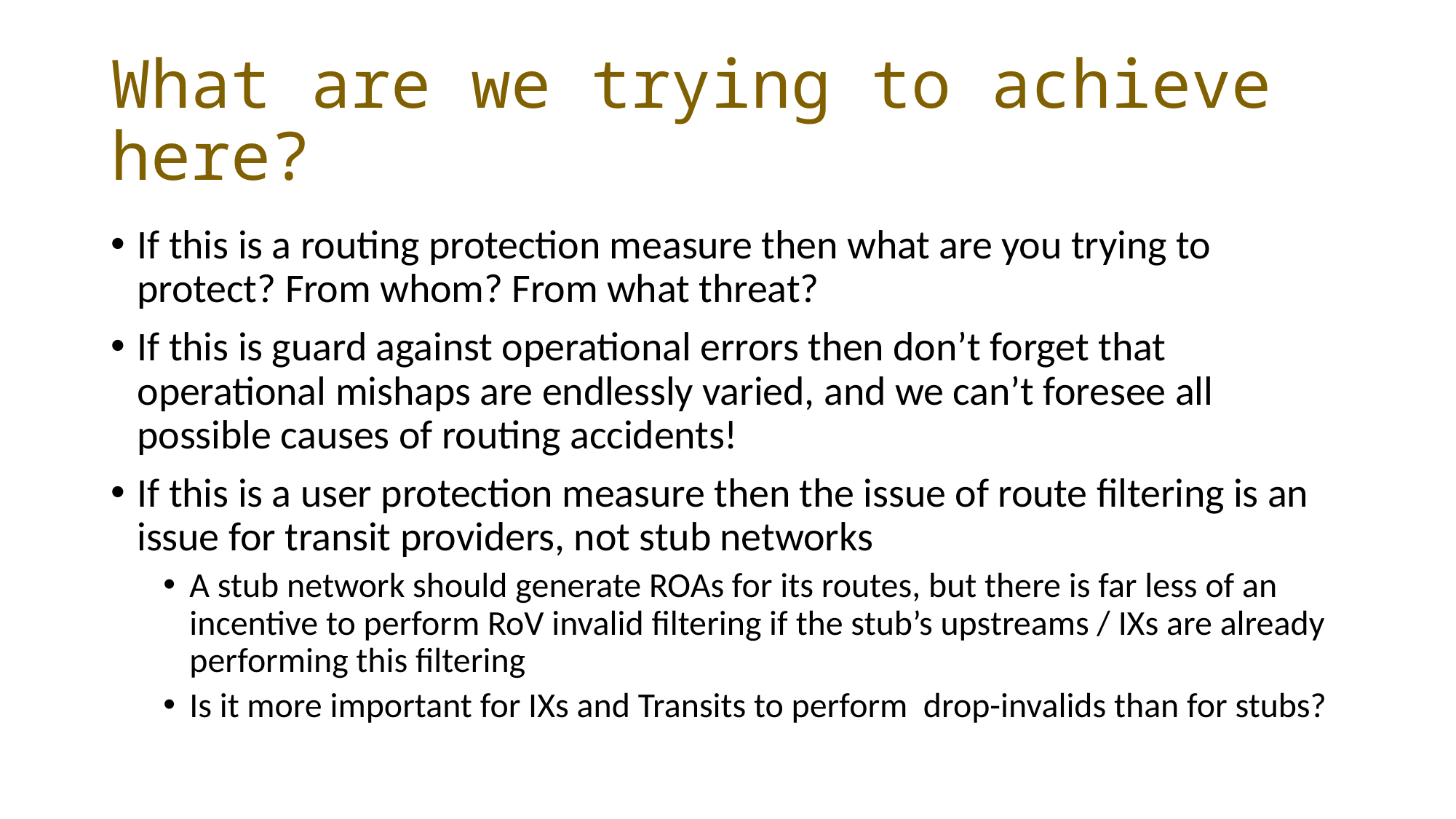

# What are we trying to achieve here?
If this is a routing protection measure then what are you trying to protect? From whom? From what threat?
If this is guard against operational errors then don’t forget that operational mishaps are endlessly varied, and we can’t foresee all possible causes of routing accidents!
If this is a user protection measure then the issue of route filtering is an issue for transit providers, not stub networks
A stub network should generate ROAs for its routes, but there is far less of an incentive to perform RoV invalid filtering if the stub’s upstreams / IXs are already performing this filtering
Is it more important for IXs and Transits to perform  drop-invalids than for stubs?